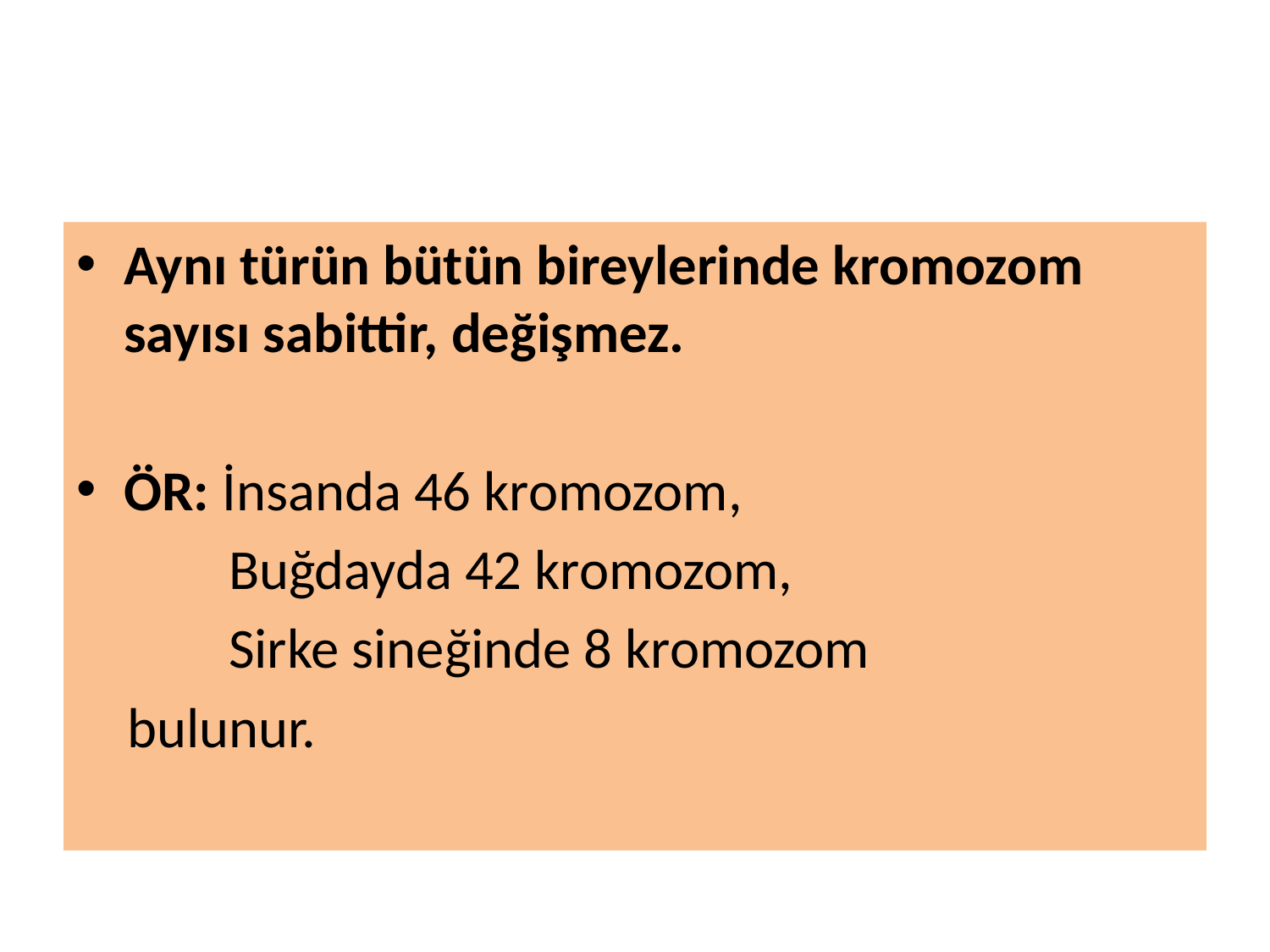

#
Aynı türün bütün bireylerinde kromozom sayısı sabittir, değişmez.

ÖR: İnsanda 46 kromozom,
	  Buğdayda 42 kromozom,
	  Sirke sineğinde 8 kromozom
    bulunur.